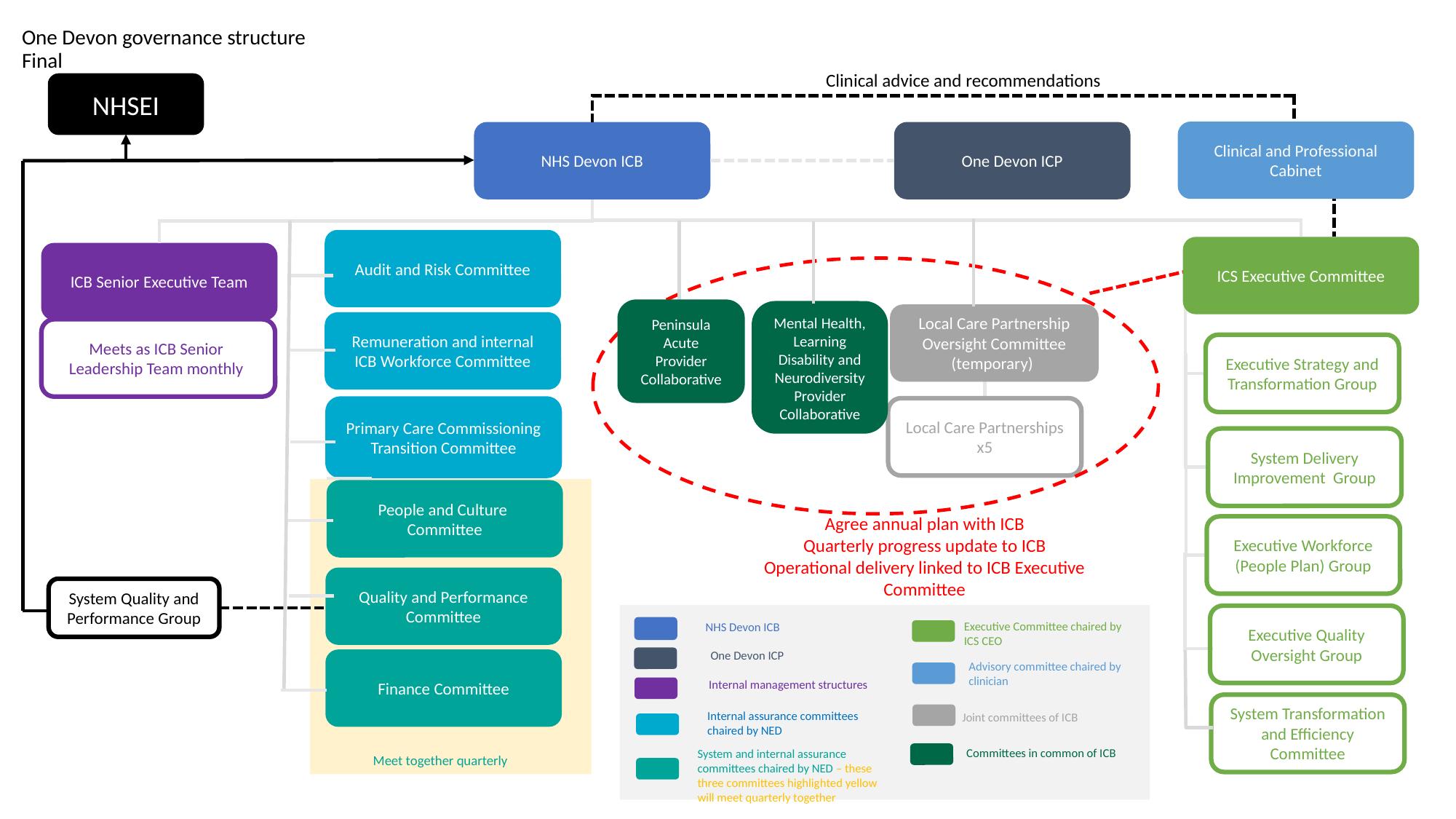

# One Devon governance structure Final
Clinical advice and recommendations
NHSEI
Clinical and Professional Cabinet
NHS Devon ICB
One Devon ICP
Audit and Risk Committee
ICS Executive Committee
ICB Senior Executive Team
Meets as ICB Senior
Leadership Team monthly

Peninsula Acute
Provider
Collaborative
Mental Health, Learning Disability and Neurodiversity Provider Collaborative
Local Care Partnership Oversight Committee (temporary)
Remuneration and internal ICB Workforce Committee
Executive Strategy and Transformation Group
Local Care Partnerships x5
Primary Care Commissioning Transition Committee
System Delivery Improvement  Group

People and Culture  Committee
Agree annual plan with ICB
Quarterly progress update to ICB
Operational delivery linked to ICB Executive Committee
Executive Workforce (People Plan) Group
Quality and Performance Committee
System Quality and Performance Group

Executive Quality Oversight Group
Executive Committee chaired by ICS CEO
NHS Devon ICB

One Devon ICP

Finance Committee
Advisory committee chaired by clinician

Internal management structures

System Transformation and Efficiency Committee
Internal assurance committees chaired by NED

Joint committees of ICB

Committees in common of ICB
System and internal assurance committees chaired by NED – these three committees highlighted yellow will meet quarterly together

Meet together quarterly